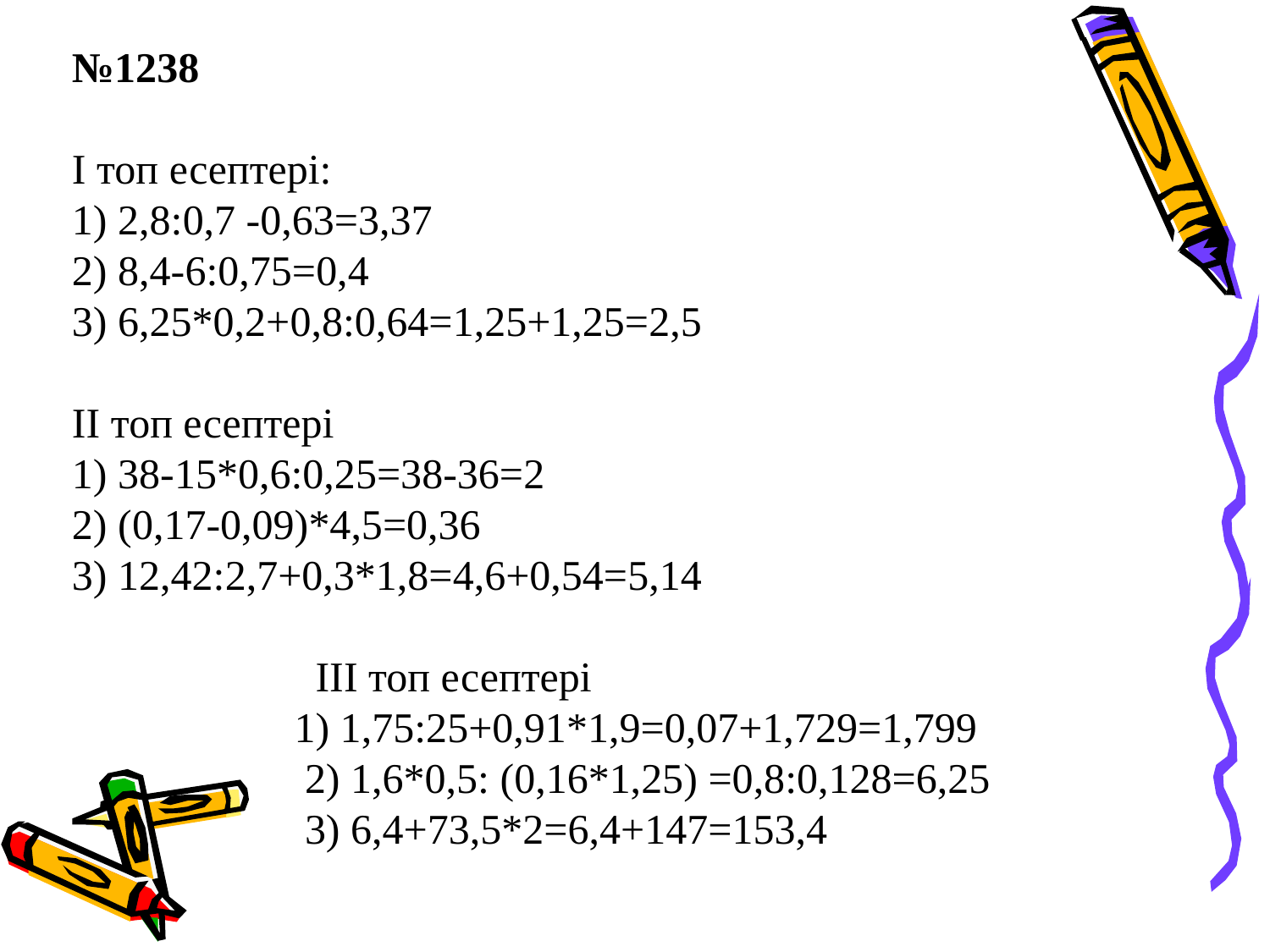

№1238

І топ есептері:
1) 2,8:0,7 -0,63=3,37
2) 8,4-6:0,75=0,4
3) 6,25*0,2+0,8:0,64=1,25+1,25=2,5

ІІ топ есептері
1) 38-15*0,6:0,25=38-36=2
2) (0,17-0,09)*4,5=0,36
3) 12,42:2,7+0,3*1,8=4,6+0,54=5,14

                       ІІІ топ есептері
                     1) 1,75:25+0,91*1,9=0,07+1,729=1,799
                      2) 1,6*0,5: (0,16*1,25) =0,8:0,128=6,25
                      3) 6,4+73,5*2=6,4+147=153,4